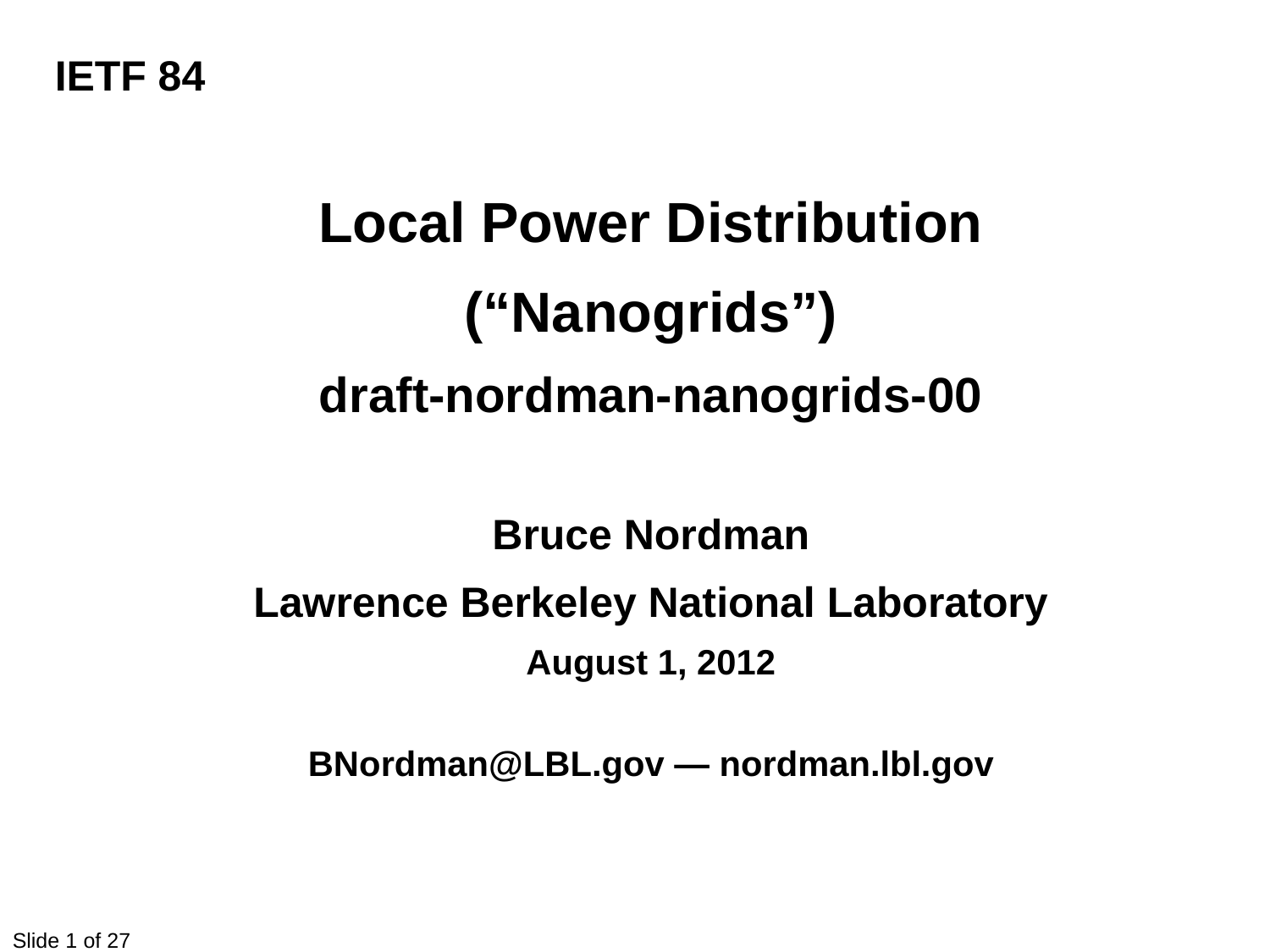

IETF 84
Local Power Distribution
(“Nanogrids”)
draft-nordman-nanogrids-00

Bruce Nordman
Lawrence Berkeley National Laboratory
August 1, 2012

BNordman@LBL.gov — nordman.lbl.gov